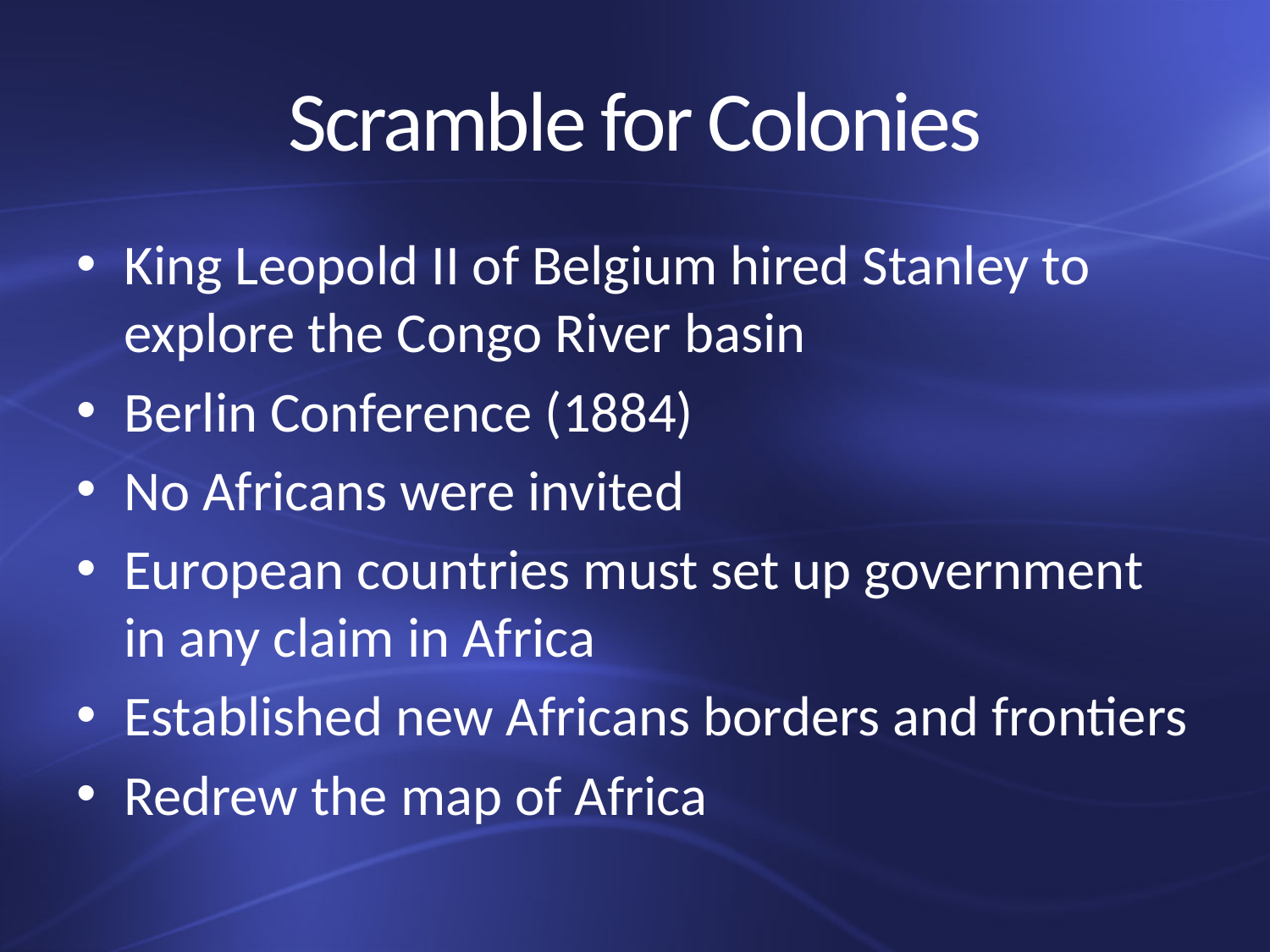

# Scramble for Colonies
King Leopold II of Belgium hired Stanley to explore the Congo River basin
Berlin Conference (1884)
No Africans were invited
European countries must set up government in any claim in Africa
Established new Africans borders and frontiers
Redrew the map of Africa